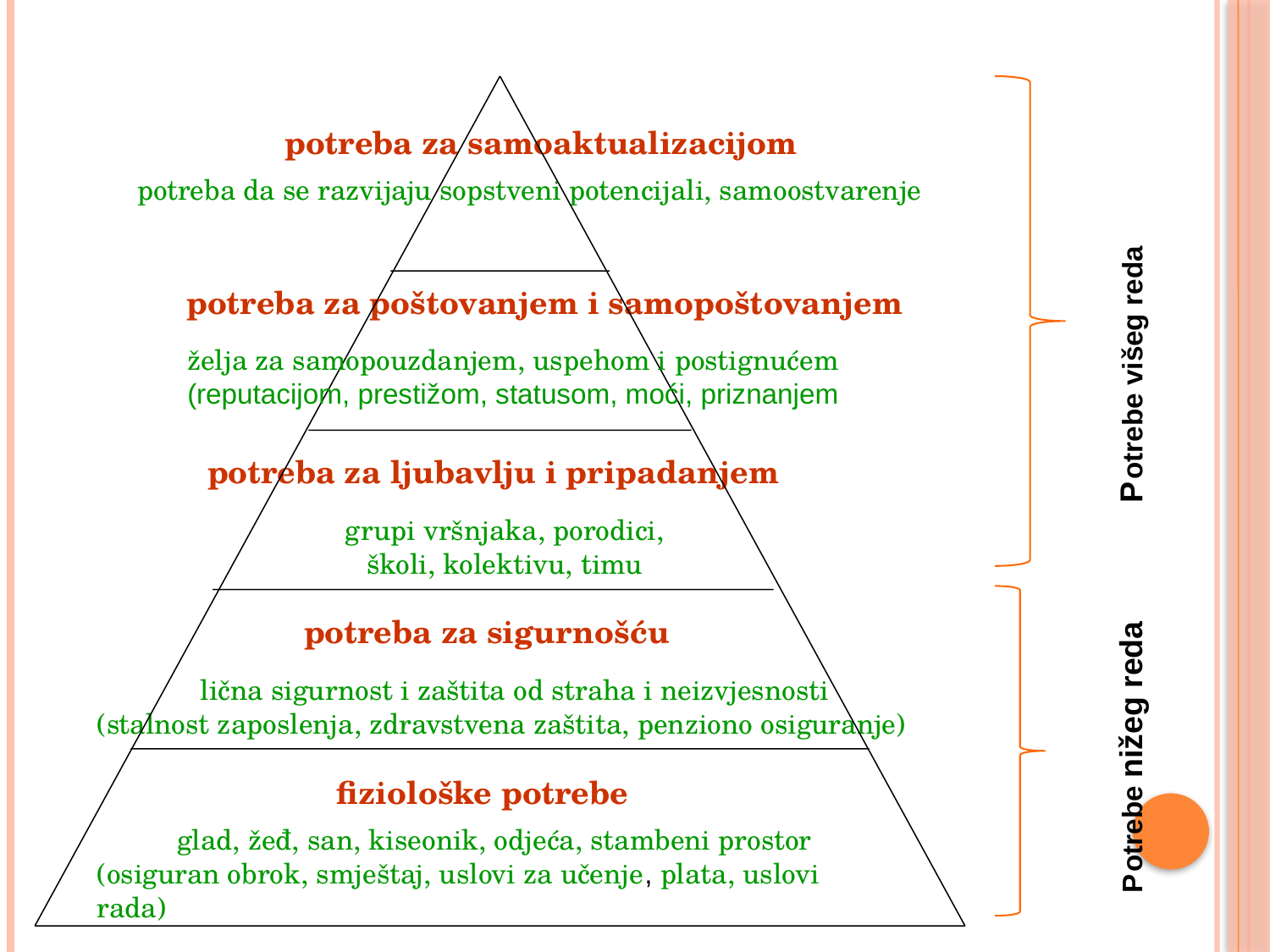

potreba za samoaktualizacijom
potreba da se razvijaju sopstveni potencijali, samoostvarenje
potreba za poštovanjem i samopoštovanjem
Potrebe višeg reda

želja za samopouzdanjem, uspehom i postignućem
(reputacijom, prestižom, statusom, moći, priznanjem
potreba za ljubavlju i pripadanjem
grupi vršnjaka, porodici, školi, kolektivu, timu

potreba za sigurnošću
lična sigurnost i zaštita od straha i neizvjesnosti
(stalnost zaposlenja, zdravstvena zaštita, penziono osiguranje)
Potrebe nižeg reda
fiziološke potrebe
glad, žeđ, san, kiseonik, odjeća, stambeni prostor
(osiguran obrok, smještaj, uslovi za učenje, plata, uslovi rada)